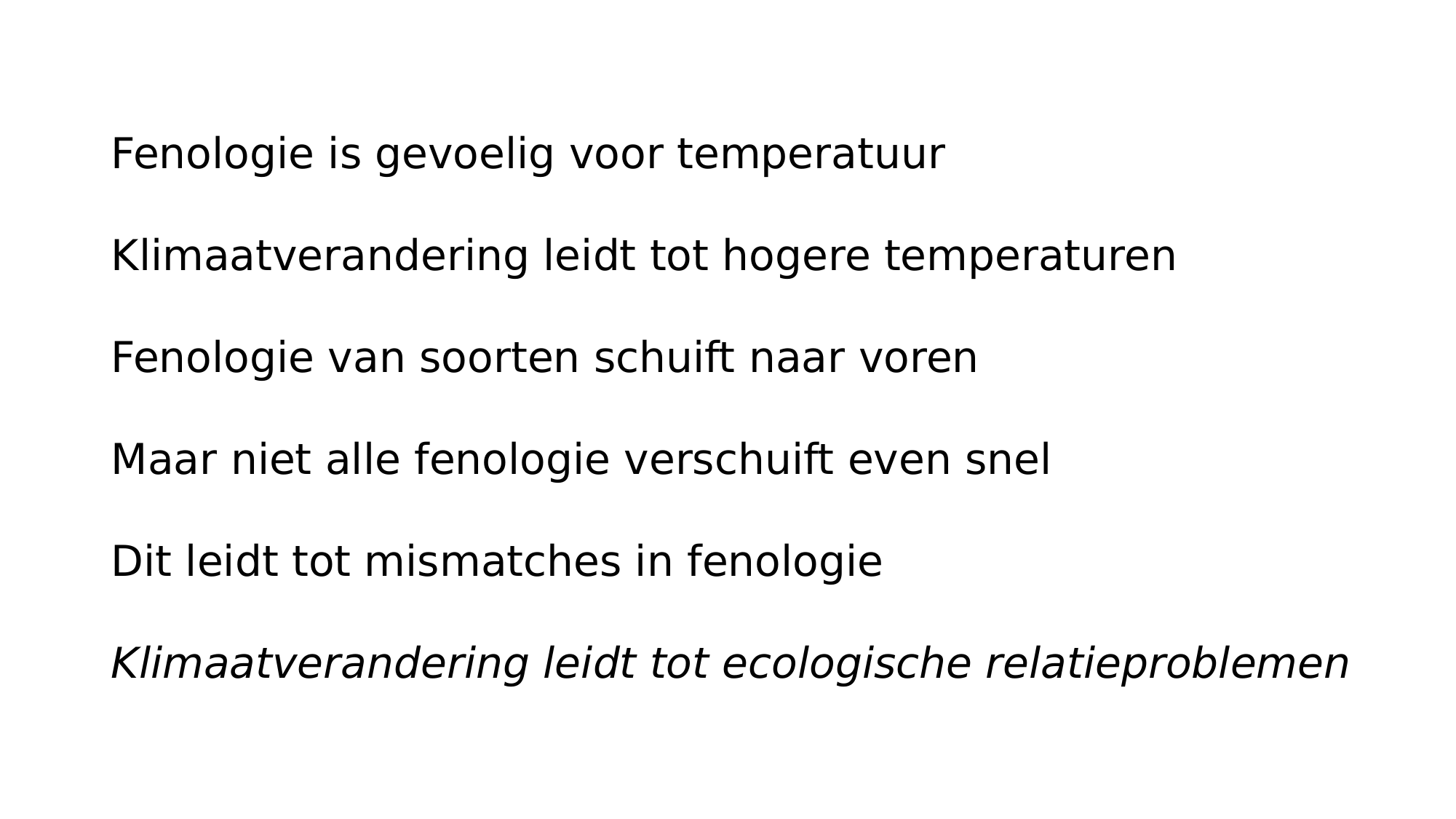

Fenologie is gevoelig voor temperatuur

Klimaatverandering leidt tot hogere temperaturen

Fenologie van soorten schuift naar voren

Maar niet alle fenologie verschuift even snel

Dit leidt tot mismatches in fenologie

Klimaatverandering leidt tot ecologische relatieproblemen